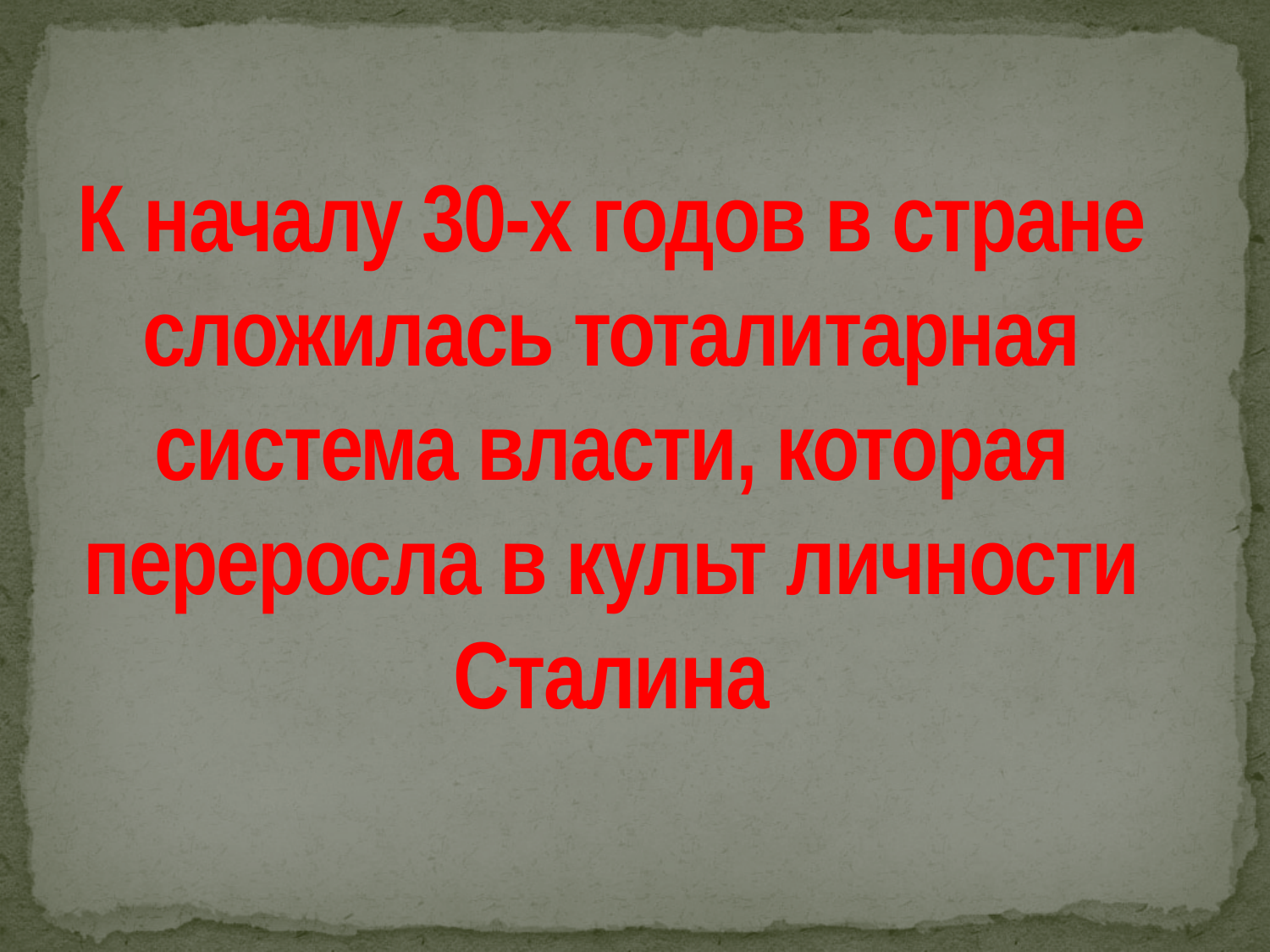

# К началу 30-х годов в стране сложилась тоталитарная система власти, которая переросла в культ личности Сталина